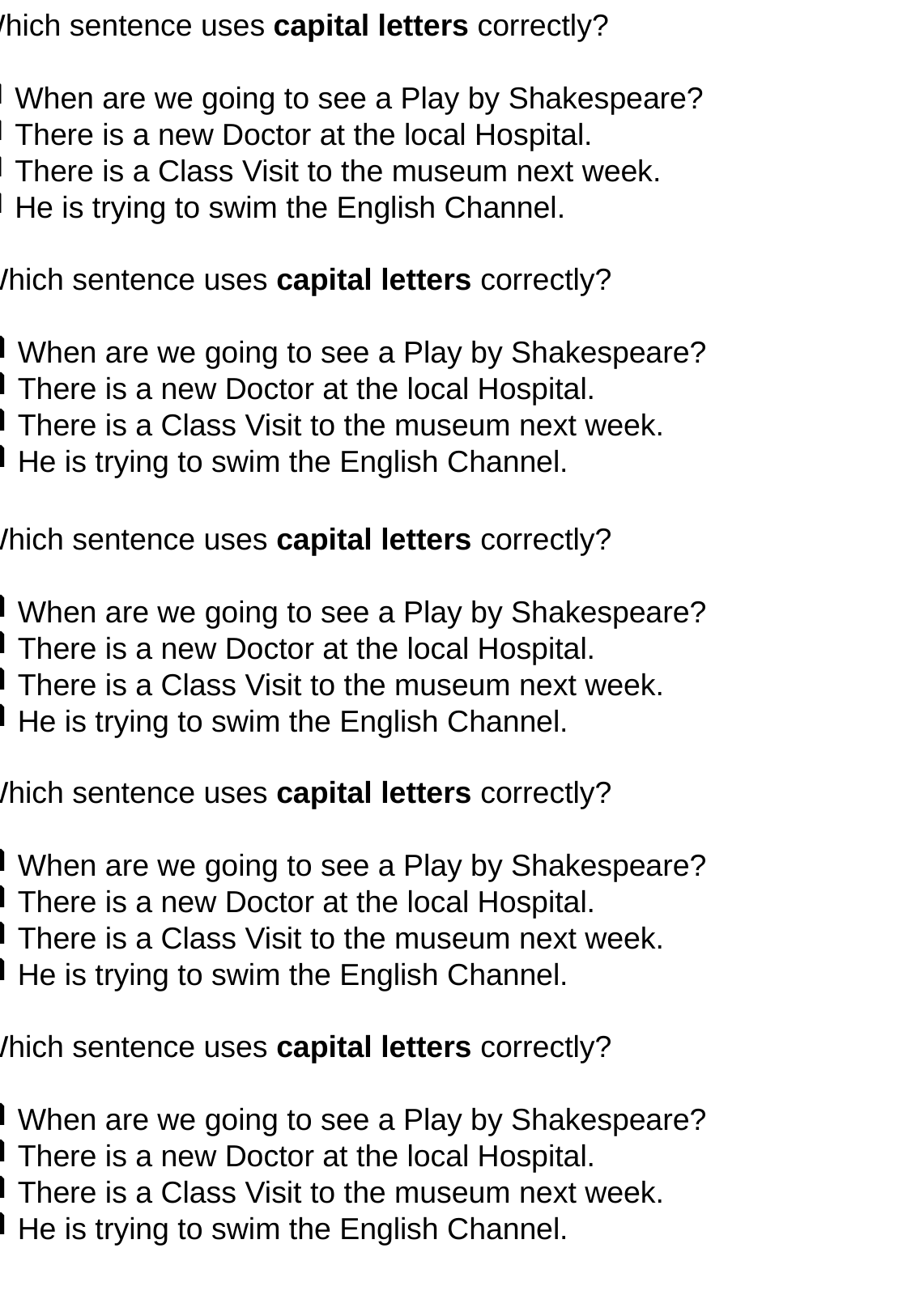

Which sentence uses capital letters correctly?

When are we going to see a Play by Shakespeare?
There is a new Doctor at the local Hospital.
There is a Class Visit to the museum next week.
He is trying to swim the English Channel.
Which sentence uses capital letters correctly?

When are we going to see a Play by Shakespeare?
There is a new Doctor at the local Hospital.
There is a Class Visit to the museum next week.
He is trying to swim the English Channel.
Which sentence uses capital letters correctly?

When are we going to see a Play by Shakespeare?
There is a new Doctor at the local Hospital.
There is a Class Visit to the museum next week.
He is trying to swim the English Channel.
Which sentence uses capital letters correctly?

When are we going to see a Play by Shakespeare?
There is a new Doctor at the local Hospital.
There is a Class Visit to the museum next week.
He is trying to swim the English Channel.
Which sentence uses capital letters correctly?

When are we going to see a Play by Shakespeare?
There is a new Doctor at the local Hospital.
There is a Class Visit to the museum next week.
He is trying to swim the English Channel.